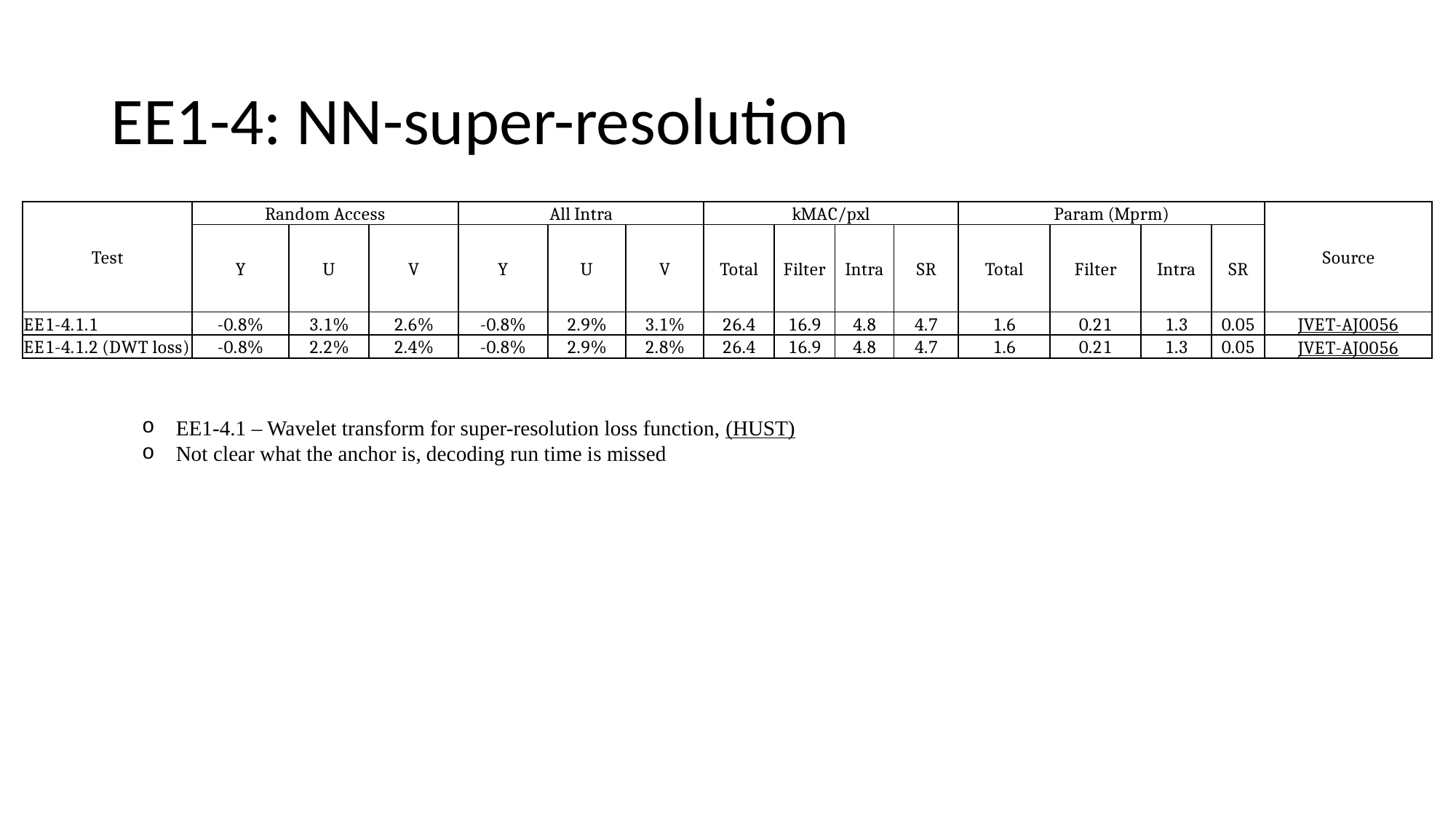

# EE1-4: NN-super-resolution
| Test | Random Access |  |  | All Intra |  |  | kMAC/pxl |  |  |  | Param (Mprm) |  |  |  | Source |
| --- | --- | --- | --- | --- | --- | --- | --- | --- | --- | --- | --- | --- | --- | --- | --- |
|  | Y | U | V | Y | U | V | Total | Filter | Intra | SR | Total | Filter | Intra | SR |  |
| EE1-4.1.1 | -0.8% | 3.1% | 2.6% | -0.8% | 2.9% | 3.1% | 26.4 | 16.9 | 4.8 | 4.7 | 1.6 | 0.21 | 1.3 | 0.05 | JVET-AJ0056 |
| EE1-4.1.2 (DWT loss) | -0.8% | 2.2% | 2.4% | -0.8% | 2.9% | 2.8% | 26.4 | 16.9 | 4.8 | 4.7 | 1.6 | 0.21 | 1.3 | 0.05 | JVET-AJ0056 |
EE1-4.1 – Wavelet transform for super-resolution loss function, (HUST)
Not clear what the anchor is, decoding run time is missed